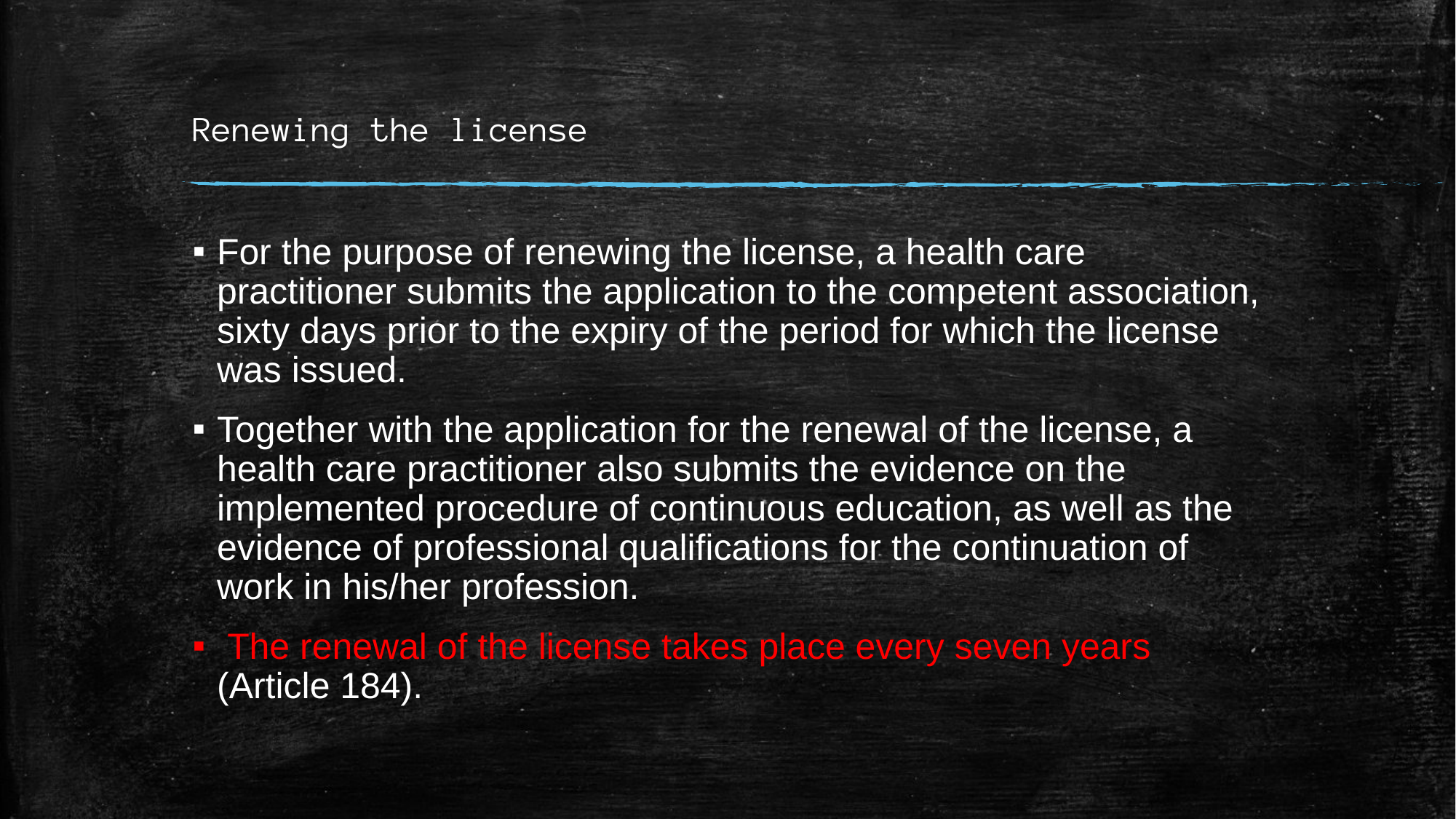

# Renewing the license
For the purpose of renewing the license, a health care practitioner submits the application to the competent association, sixty days prior to the expiry of the period for which the license was issued.
Together with the application for the renewal of the license, a health care practitioner also submits the evidence on the implemented procedure of continuous education, as well as the evidence of professional qualiﬁcations for the continuation of work in his/her profession.
 The renewal of the license takes place every seven years (Article 184).